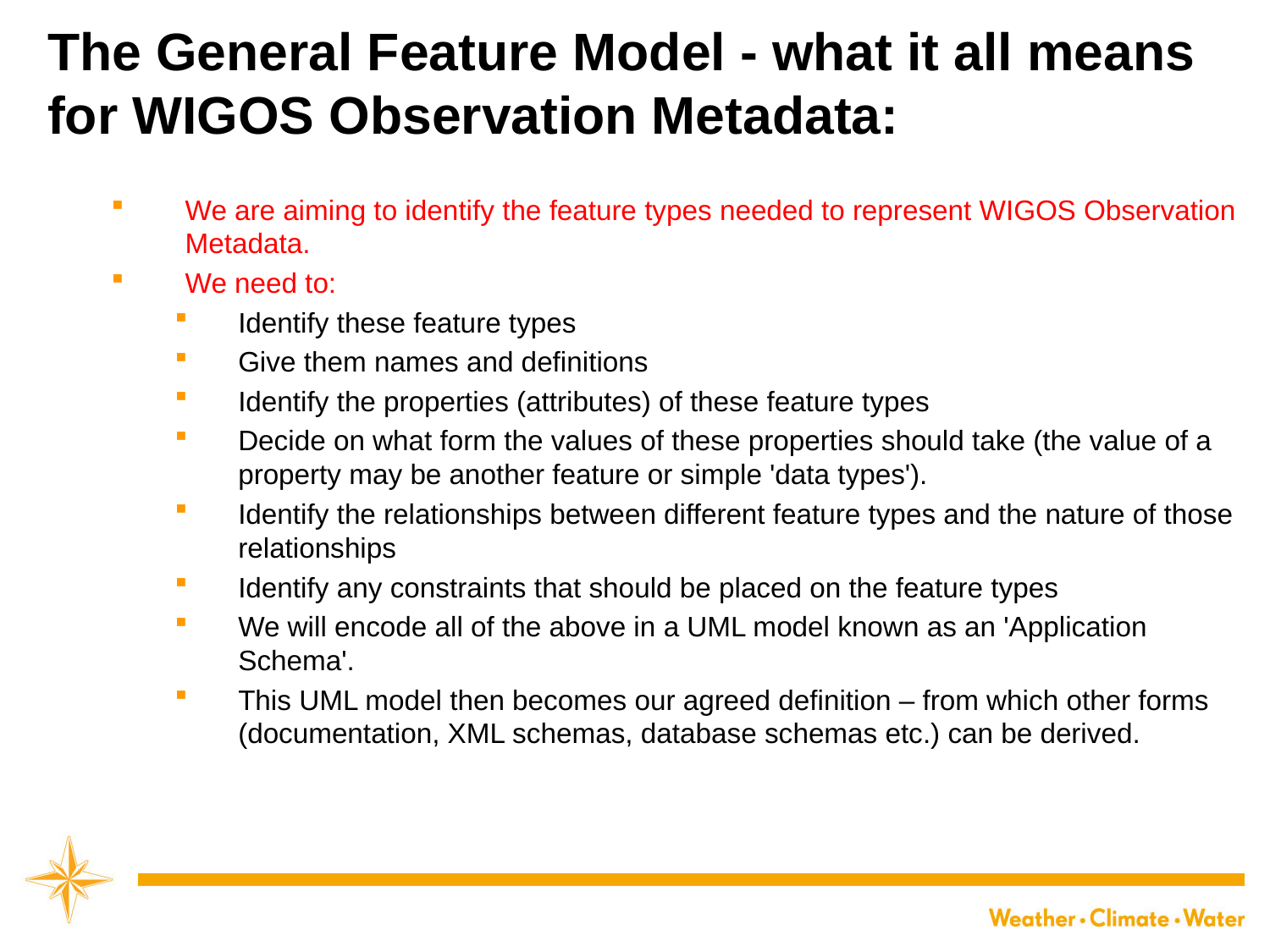

# The General Feature Model - what it all means for WIGOS Observation Metadata:

We are aiming to identify the feature types needed to represent WIGOS Observation Metadata.
We need to:
Identify these feature types
Give them names and definitions
Identify the properties (attributes) of these feature types
Decide on what form the values of these properties should take (the value of a property may be another feature or simple 'data types').
Identify the relationships between different feature types and the nature of those relationships
Identify any constraints that should be placed on the feature types
We will encode all of the above in a UML model known as an 'Application Schema'.
This UML model then becomes our agreed definition – from which other forms (documentation, XML schemas, database schemas etc.) can be derived.